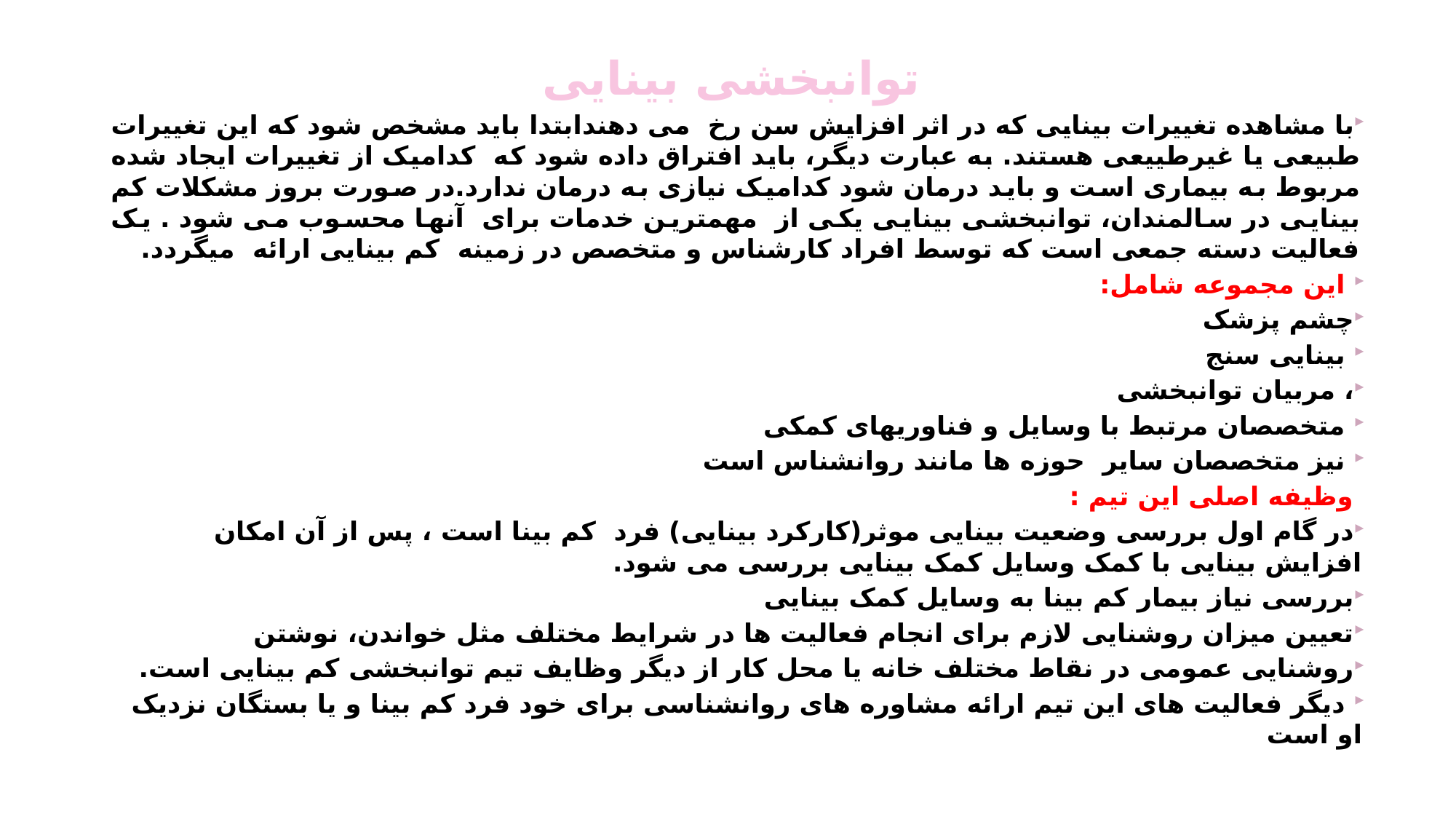

توانبخشی بینایی
با مشاهده تغییرات بینایی که در اثر افزایش سن رخ  می دهندابتدا باید مشخص شود که این تغییرات طبیعی یا غیرطییعی هستند. به عبارت دیگر، باید افتراق داده شود که  کدامیک از تغییرات ایجاد شده مربوط به بیماری است و باید درمان شود کدامیک نیازی به درمان ندارد.در صورت بروز مشکلات کم بینایی در سالمندان، توانبخشی بینایی یکی از  مهمترین خدمات برای  آنها محسوب می شود . یک فعالیت دسته جمعی است که توسط افراد کارشناس و متخصص در زمینه  کم بینایی ارائه  میگردد.
 این مجموعه شامل:
چشم پزشک
 بینایی سنج
، مربیان توانبخشی
 متخصصان مرتبط با وسایل و فناوریهای کمکی
 نیز متخصصان سایر  حوزه ها مانند روانشناس است
 وظیفه اصلی این تیم :
در گام اول بررسی وضعیت بینایی موثر(کارکرد بینایی) فرد  کم بینا است ، پس از آن امکان افزایش بینایی با کمک وسایل کمک بینایی بررسی می شود.
بررسی نیاز بیمار کم بینا به وسایل کمک بینایی
تعیین میزان روشنایی لازم برای انجام فعالیت ها در شرایط مختلف مثل خواندن، نوشتن
روشنایی عمومی در نقاط مختلف خانه یا محل کار از دیگر وظایف تیم توانبخشی کم بینایی است.
 دیگر فعالیت های این تیم ارائه مشاوره های روانشناسی برای خود فرد کم بینا و یا بستگان نزدیک او است